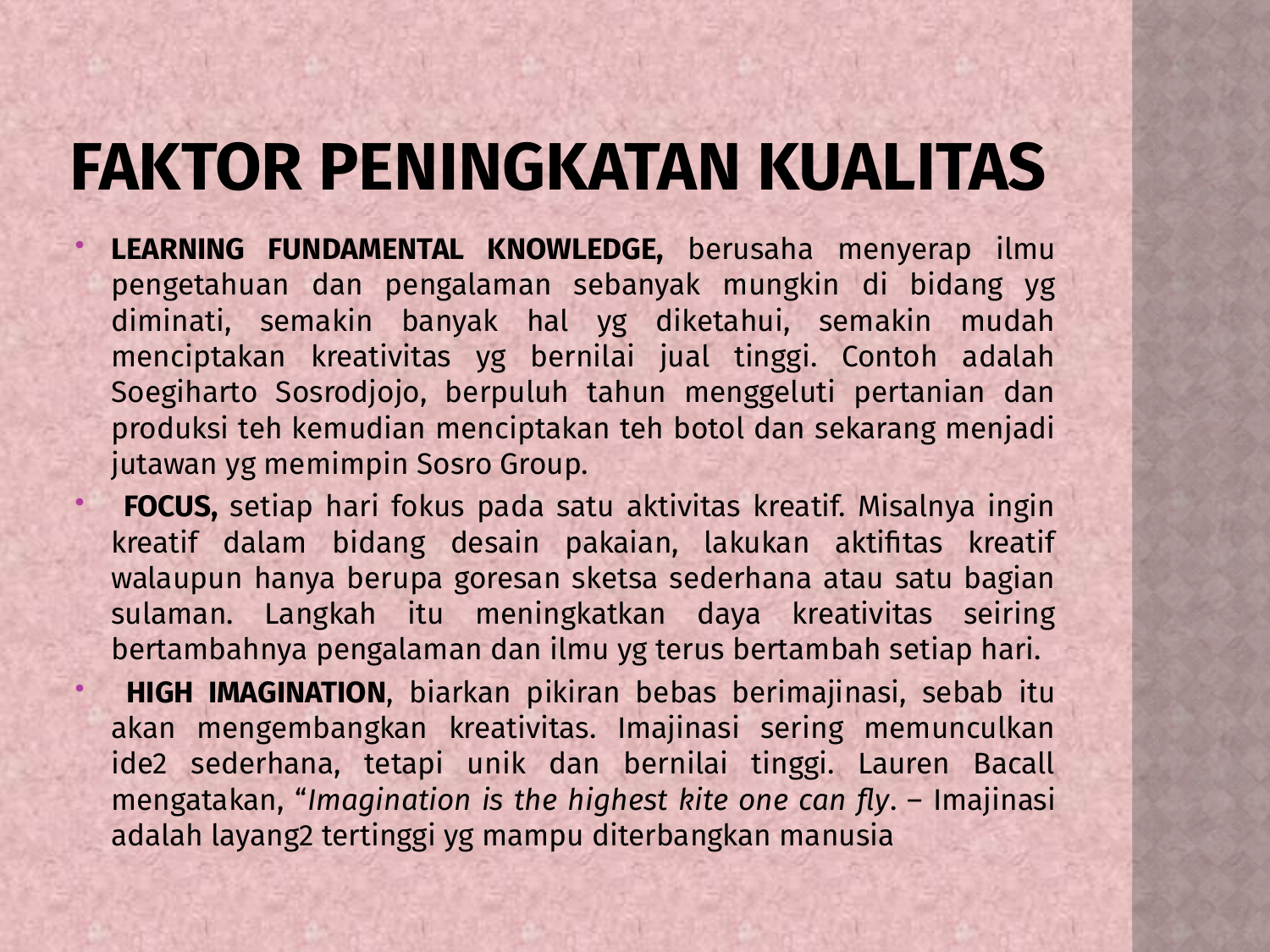

# FAKTOR PENINGKATAN KUALITAS
LEARNING FUNDAMENTAL KNOWLEDGE, berusaha menyerap ilmu pengetahuan dan pengalaman sebanyak mungkin di bidang yg diminati, semakin banyak hal yg diketahui, semakin mudah menciptakan kreativitas yg bernilai jual tinggi. Contoh adalah Soegiharto Sosrodjojo, berpuluh tahun menggeluti pertanian dan produksi teh kemudian menciptakan teh botol dan sekarang menjadi jutawan yg memimpin Sosro Group.
 FOCUS, setiap hari fokus pada satu aktivitas kreatif. Misalnya ingin kreatif dalam bidang desain pakaian, lakukan aktifitas kreatif walaupun hanya berupa goresan sketsa sederhana atau satu bagian sulaman. Langkah itu meningkatkan daya kreativitas seiring bertambahnya pengalaman dan ilmu yg terus bertambah setiap hari.
 HIGH IMAGINATION, biarkan pikiran bebas berimajinasi, sebab itu akan mengembangkan kreativitas. Imajinasi sering memunculkan ide2 sederhana, tetapi unik dan bernilai tinggi. Lauren Bacall mengatakan, “Imagination is the highest kite one can fly. – Imajinasi adalah layang2 tertinggi yg mampu diterbangkan manusia